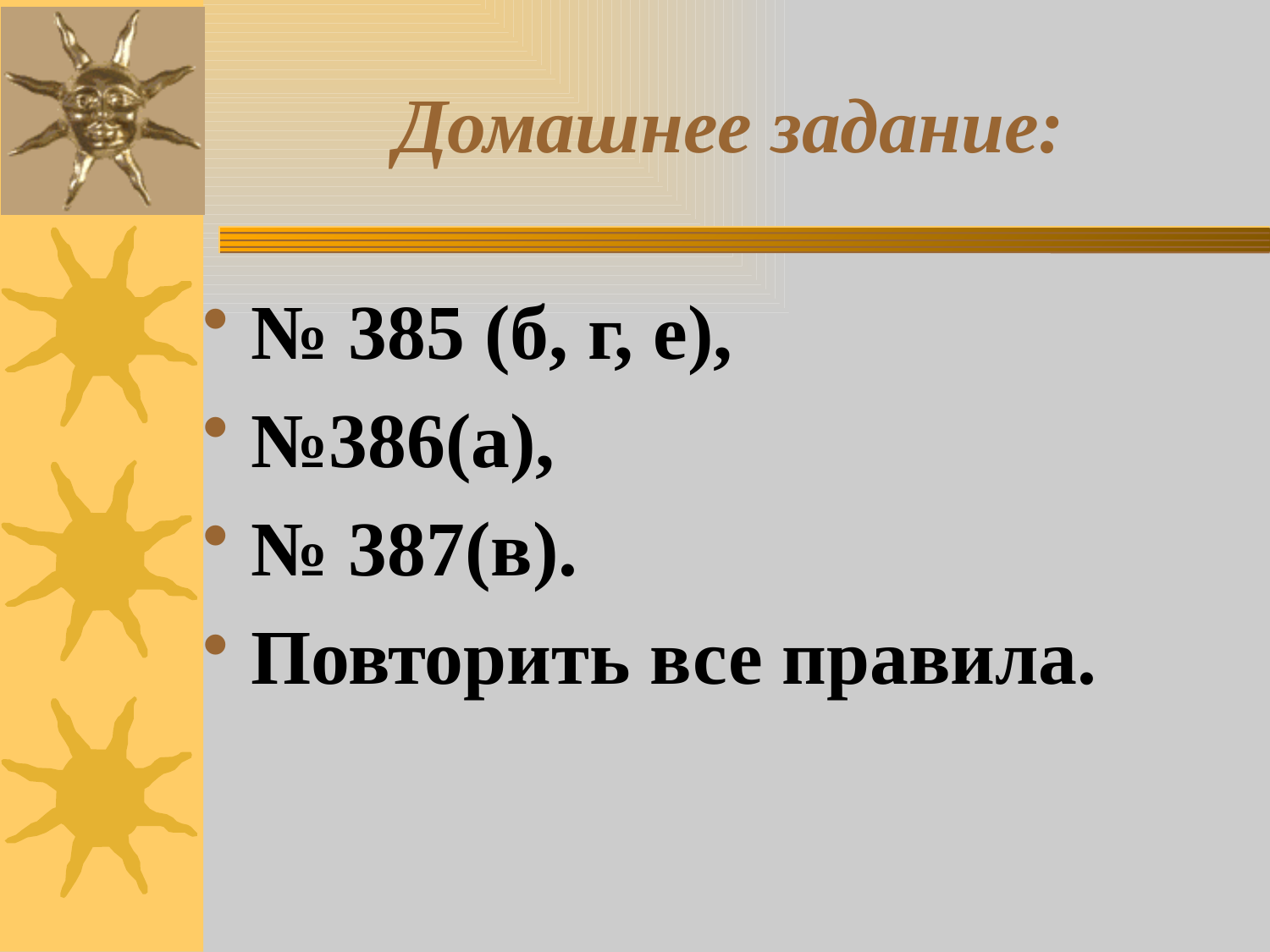

# Домашнее задание:
№ 385 (б, г, е),
№386(а),
№ 387(в).
Повторить все правила.